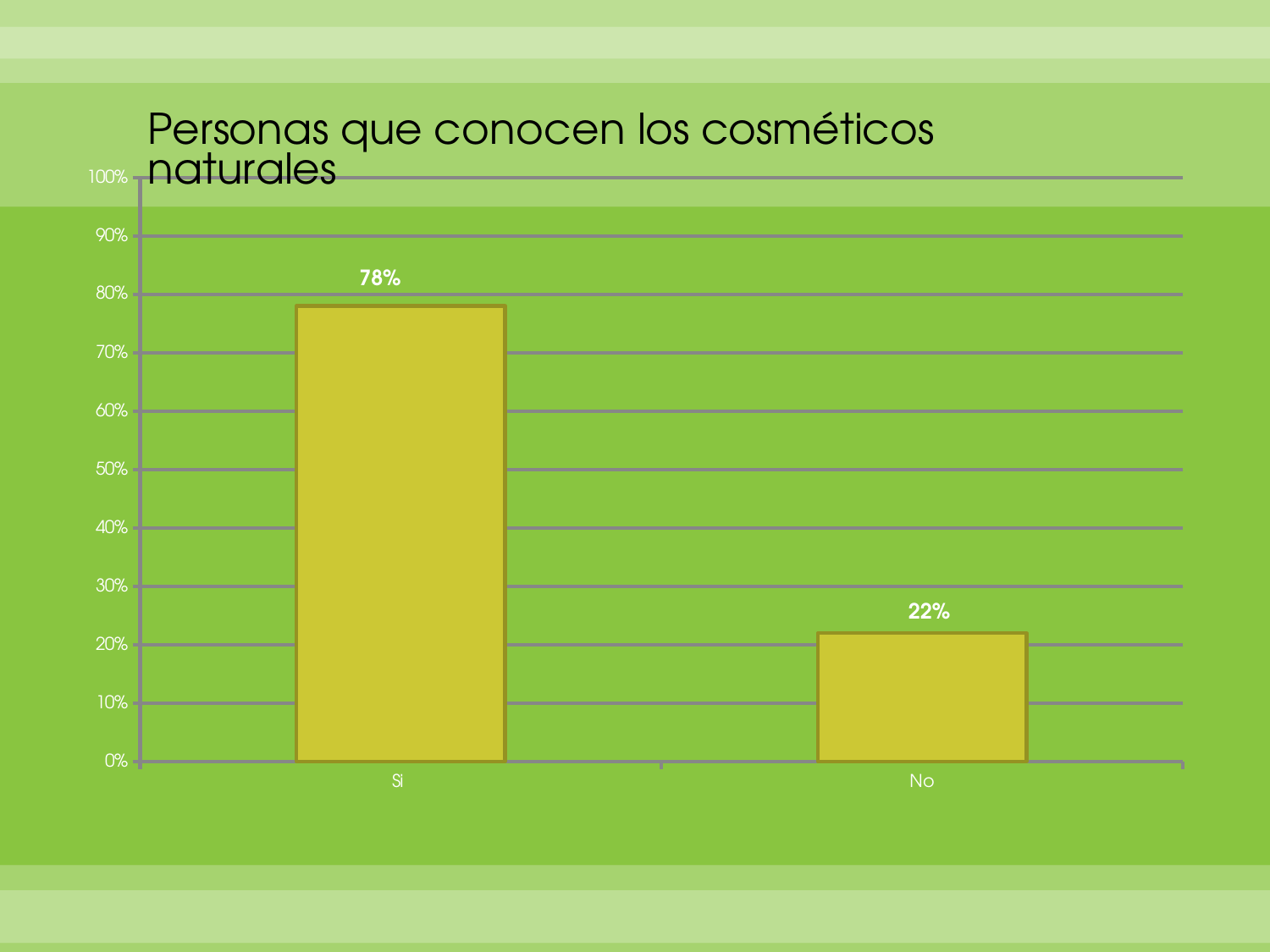

### Chart

| Category |  |
|---|---|
| Si  | 0.78 |
| No | 0.22 |